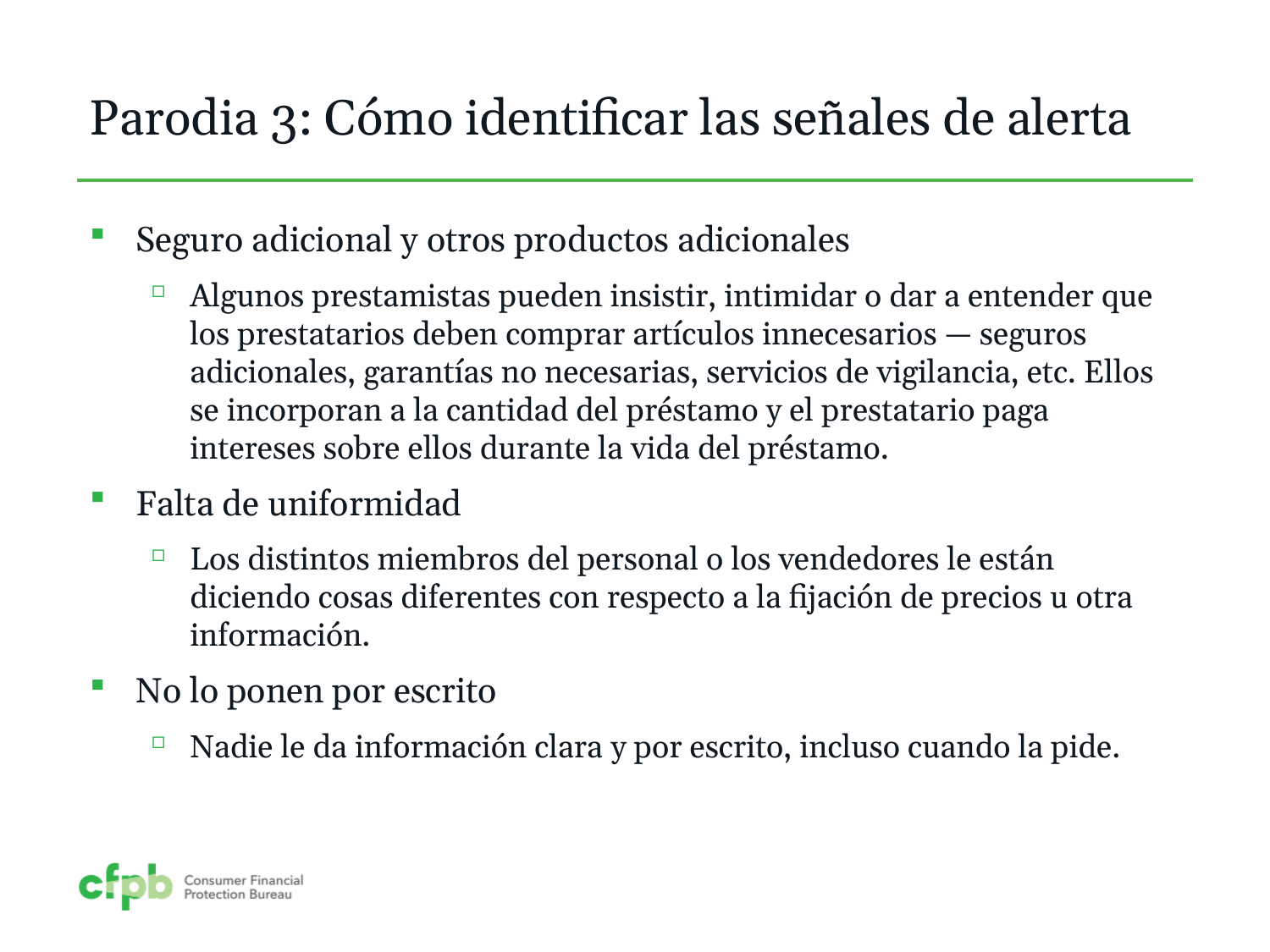

# Parodia 3: Cómo identificar las señales de alerta
Seguro adicional y otros productos adicionales
Algunos prestamistas pueden insistir, intimidar o dar a entender que los prestatarios deben comprar artículos innecesarios — seguros adicionales, garantías no necesarias, servicios de vigilancia, etc. Ellos se incorporan a la cantidad del préstamo y el prestatario paga intereses sobre ellos durante la vida del préstamo.
Falta de uniformidad
Los distintos miembros del personal o los vendedores le están diciendo cosas diferentes con respecto a la fijación de precios u otra información.
No lo ponen por escrito
Nadie le da información clara y por escrito, incluso cuando la pide.